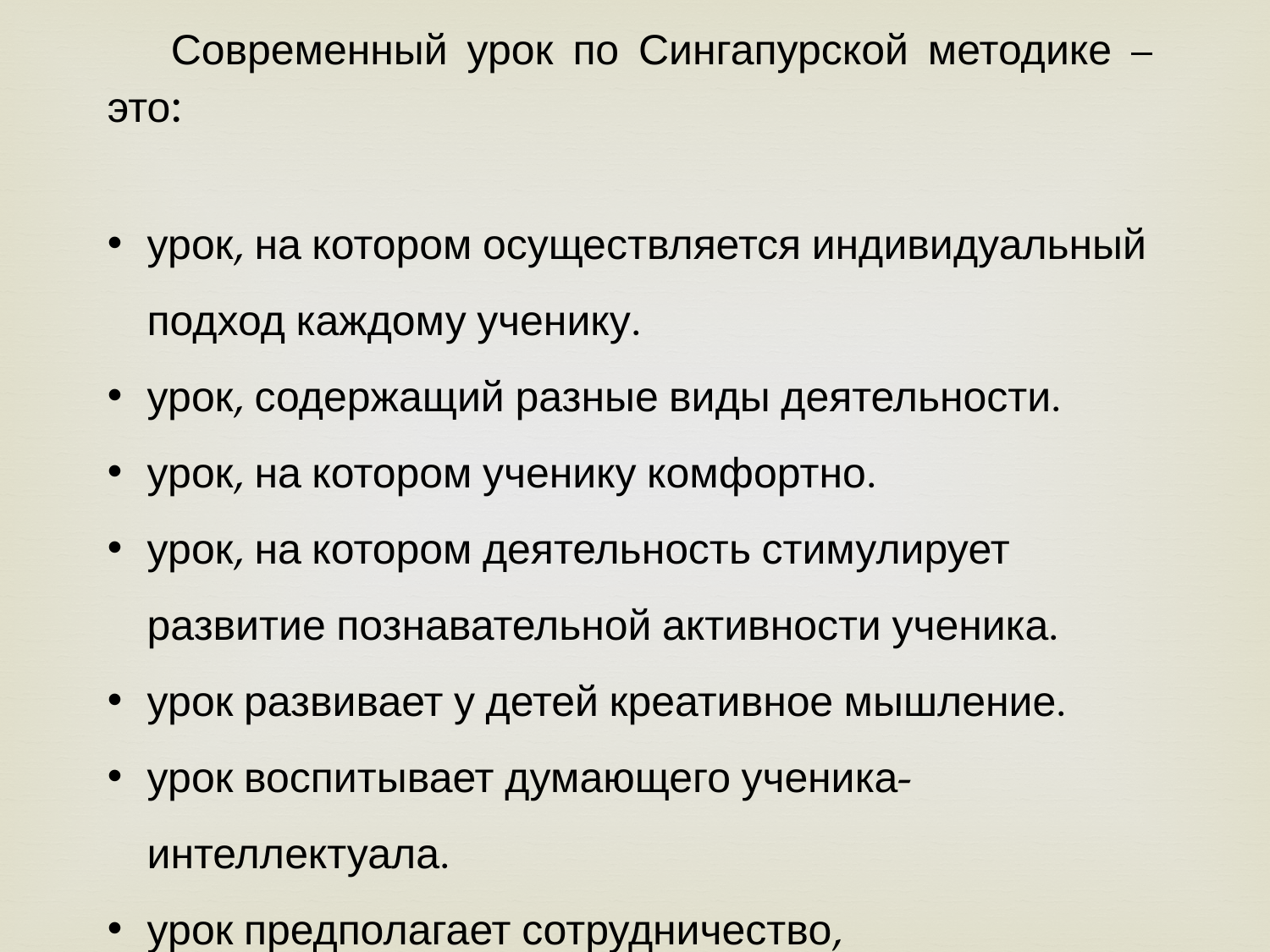

Современный урок по Сингапурской методике – это:

урок, на котором осуществляется индивидуальный подход каждому ученику.
урок, содержащий разные виды деятельности.
урок, на котором ученику комфортно.
урок, на котором деятельность стимулирует развитие познавательной активности ученика.
урок развивает у детей креативное мышление.
урок воспитывает думающего ученика-интеллектуала.
урок предполагает сотрудничество, взаимопонимание, атмосферу радости и увлеченности.